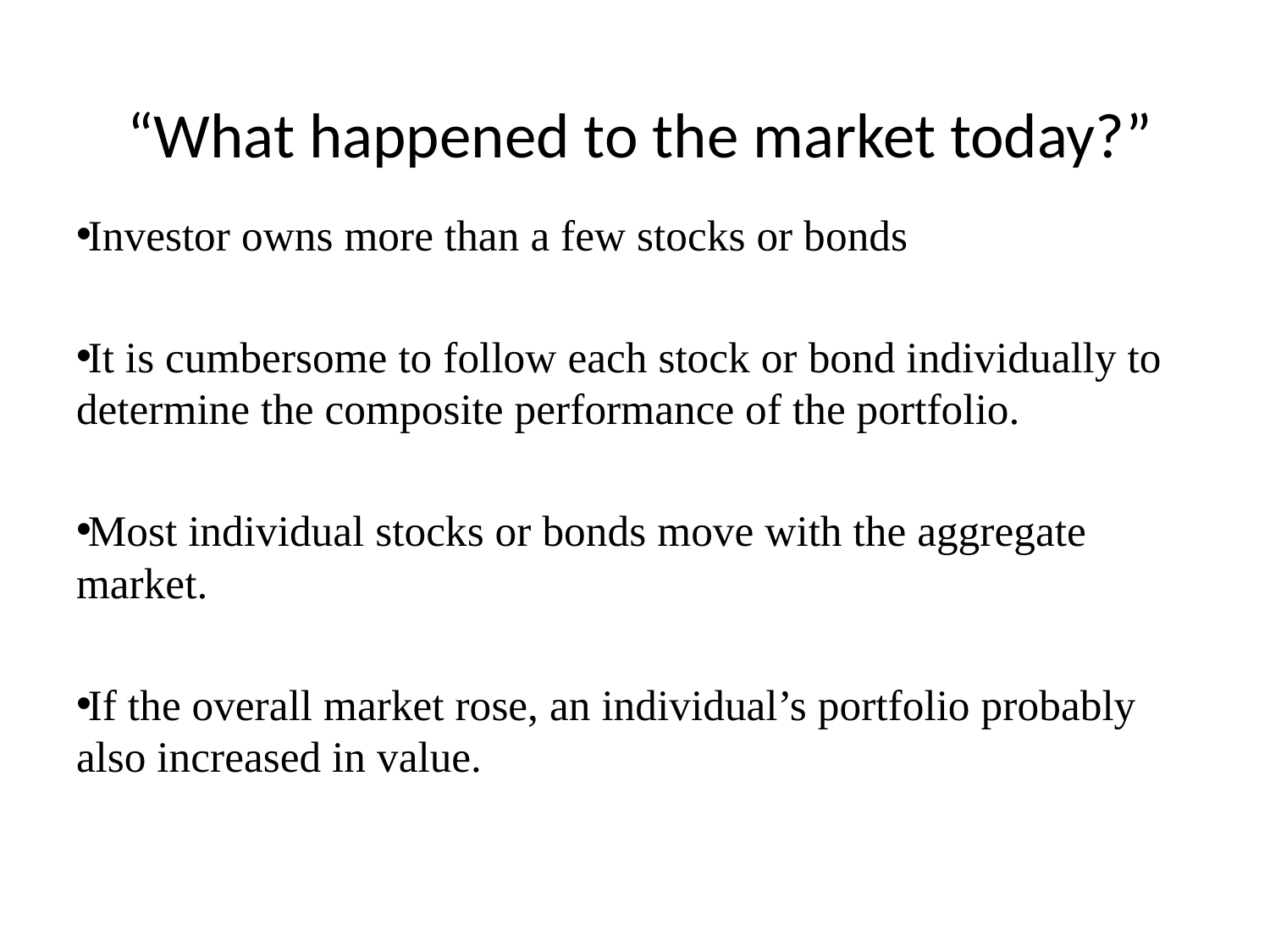

# “What happened to the market today?”
Investor owns more than a few stocks or bonds

It is cumbersome to follow each stock or bond individually to determine the composite performance of the portfolio.

Most individual stocks or bonds move with the aggregate market.

If the overall market rose, an individual’s portfolio probably also increased in value.